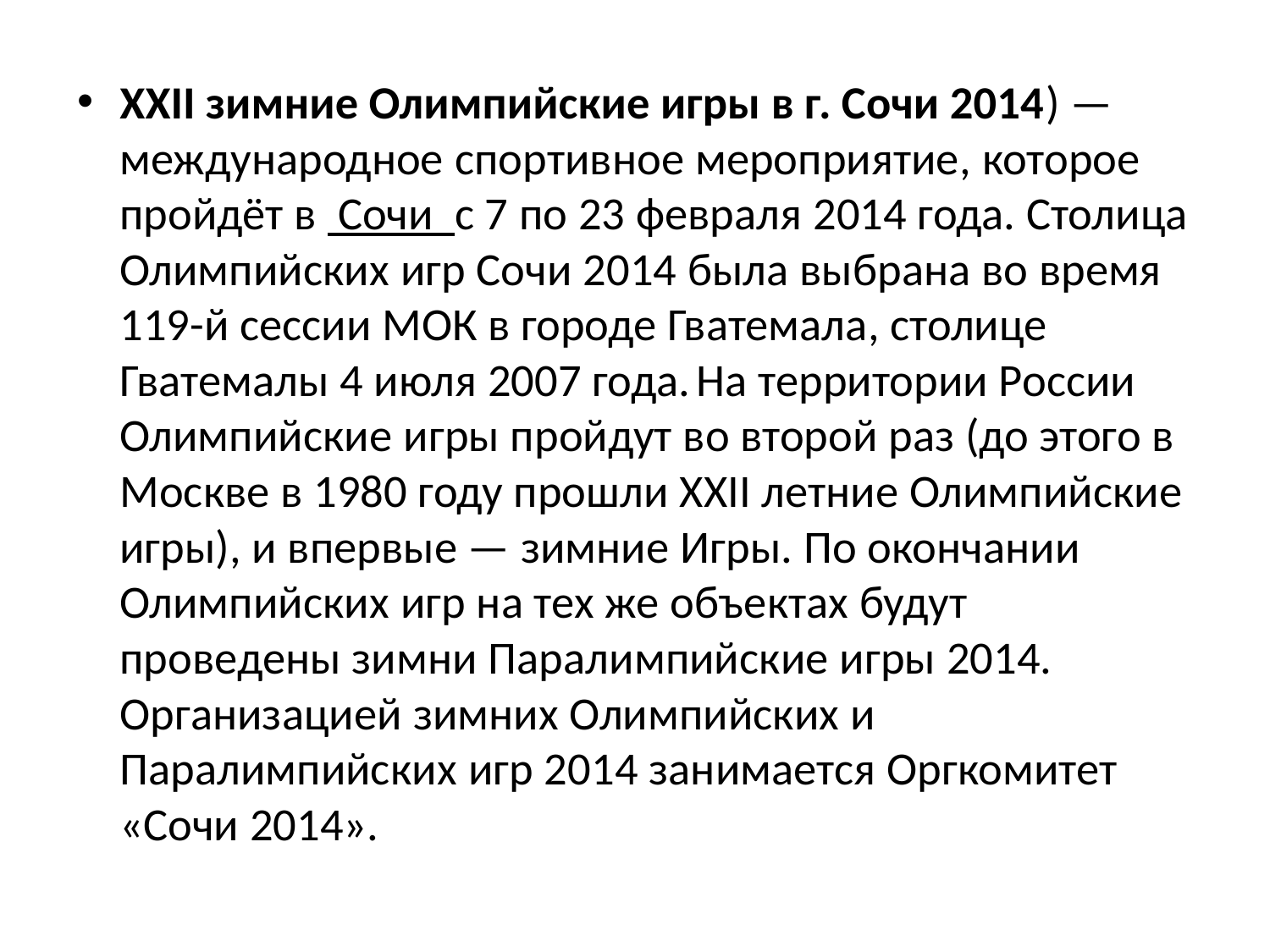

#
XXII зимние Олимпийские игры в г. Сочи 2014) — международное спортивное мероприятие, которое пройдёт в  Сочи  с 7 по 23 февраля 2014 года. Столица Олимпийских игр Сочи 2014 была выбрана во время 119-й сессии МОК в городе Гватемала, столице Гватемалы 4 июля 2007 года. На территории России Олимпийские игры пройдут во второй раз (до этого в Москве в 1980 году прошли XXII летние Олимпийские игры), и впервые — зимние Игры. По окончании Олимпийских игр на тех же объектах будут проведены зимни Паралимпийские игры 2014. Организацией зимних Олимпийских и Паралимпийских игр 2014 занимается Оргкомитет «Сочи 2014».